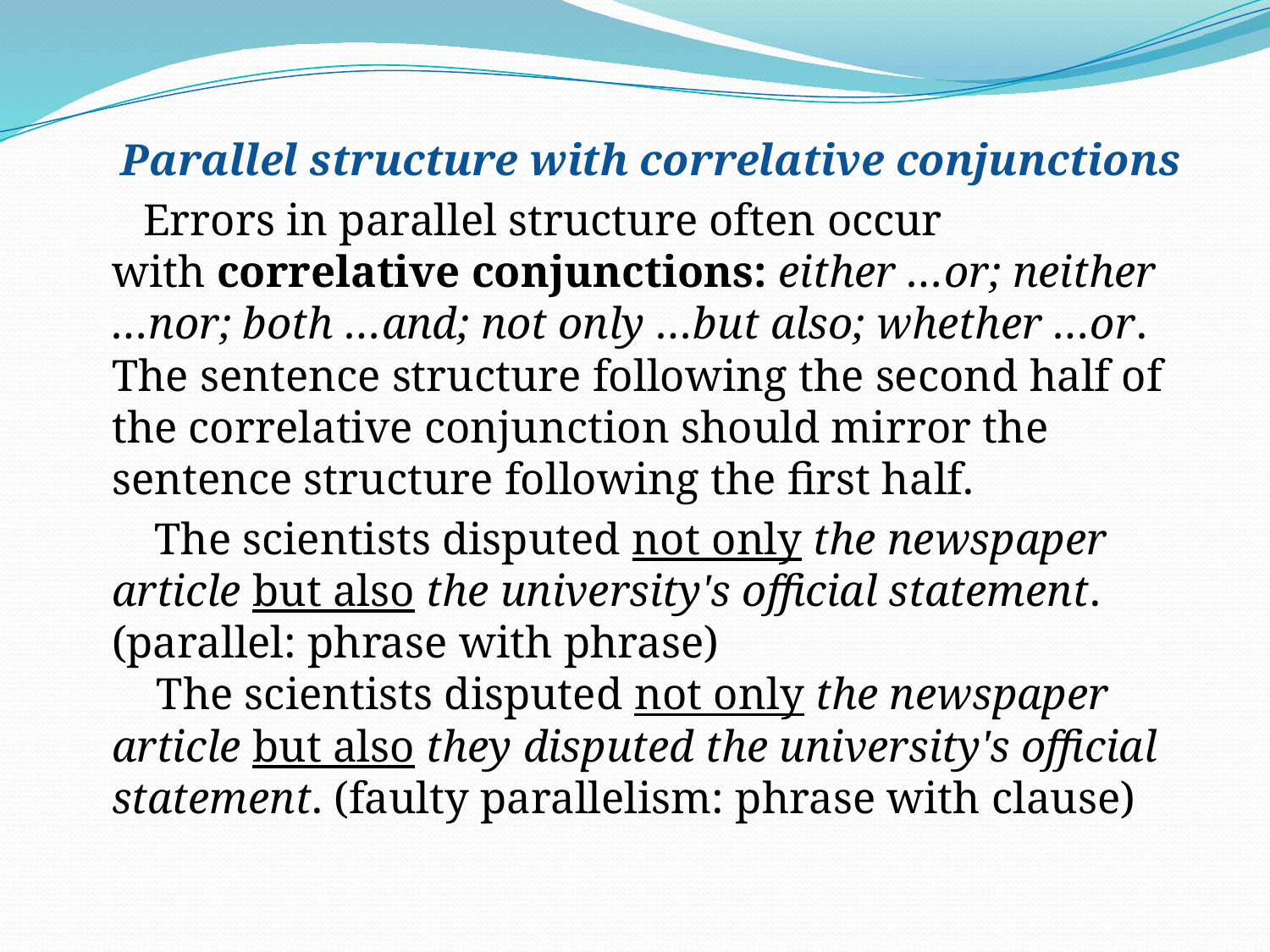

Parallel structure with correlative conjunctions
      Errors in parallel structure often occur with correlative conjunctions: either …or; neither …nor; both …and; not only …but also; whether …or. The sentence structure following the second half of the correlative conjunction should mirror the sentence structure following the first half.
       The scientists disputed not only the newspaper article but also the university's official statement. (parallel: phrase with phrase) 
    The scientists disputed not only the newspaper article but also they disputed the university's official statement. (faulty parallelism: phrase with clause)